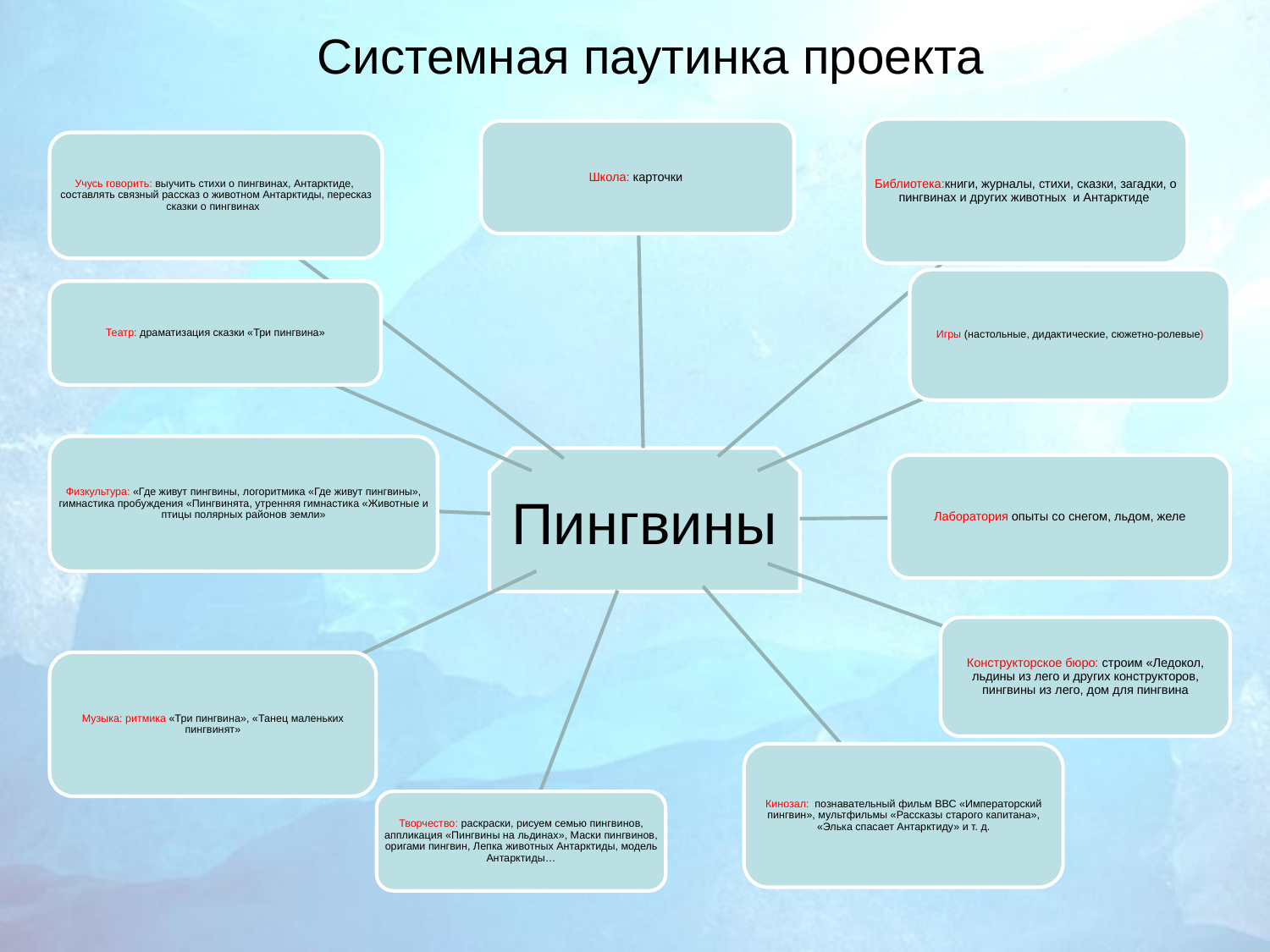

# Системная паутинка проекта
Пингвины

Школа: карточки

Библиотека:книги, журналы, стихи, сказки, загадки, о пингвинах и других животных  и Антарктиде

Лаборатория опыты со снегом, льдом, желе

Конструкторское бюро: строим «Ледокол, льдины из лего и других конструкторов, пингвины из лего, дом для пингвина

Творчество: раскраски, рисуем семью пингвинов, аппликация «Пингвины на льдинах», Маски пингвинов, оригами пингвин, Лепка животных Антарктиды, модель Антарктиды…

Физкультура: «Где живут пингвины, логоритмика «Где живут пингвины», гимнастика пробуждения «Пингвинята, утренняя гимнастика «Животные и птицы полярных районов земли»

Учусь говорить: выучить стихи о пингвинах, Антарктиде,  составлять связный рассказ о животном Антарктиды, пересказ сказки о пингвинах

Театр: драматизация сказки «Три пингвина»

Музыка: ритмика «Три пингвина», «Танец маленьких пингвинят»

Кинозал:  познавательный фильм ВВС «Императорский пингвин», мультфильмы «Рассказы старого капитана», «Элька спасает Антарктиду» и т. д.

Игры (настольные, дидактические, сюжетно-ролевые)